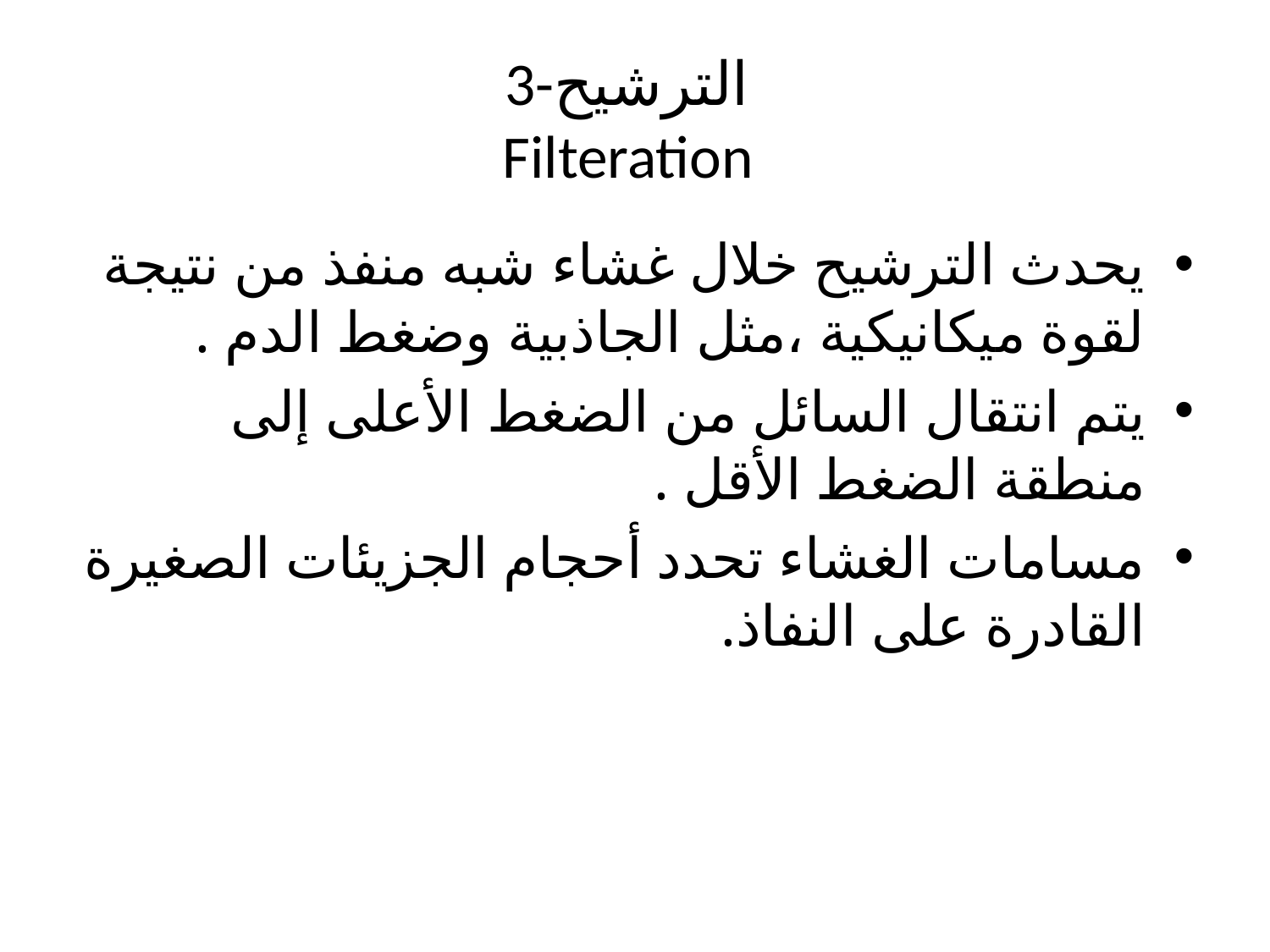

# 3-الترشيح Filteration
يحدث الترشيح خلال غشاء شبه منفذ من نتيجة لقوة ميكانيكية ،مثل الجاذبية وضغط الدم .
يتم انتقال السائل من الضغط الأعلى إلى منطقة الضغط الأقل .
مسامات الغشاء تحدد أحجام الجزيئات الصغيرة القادرة على النفاذ.